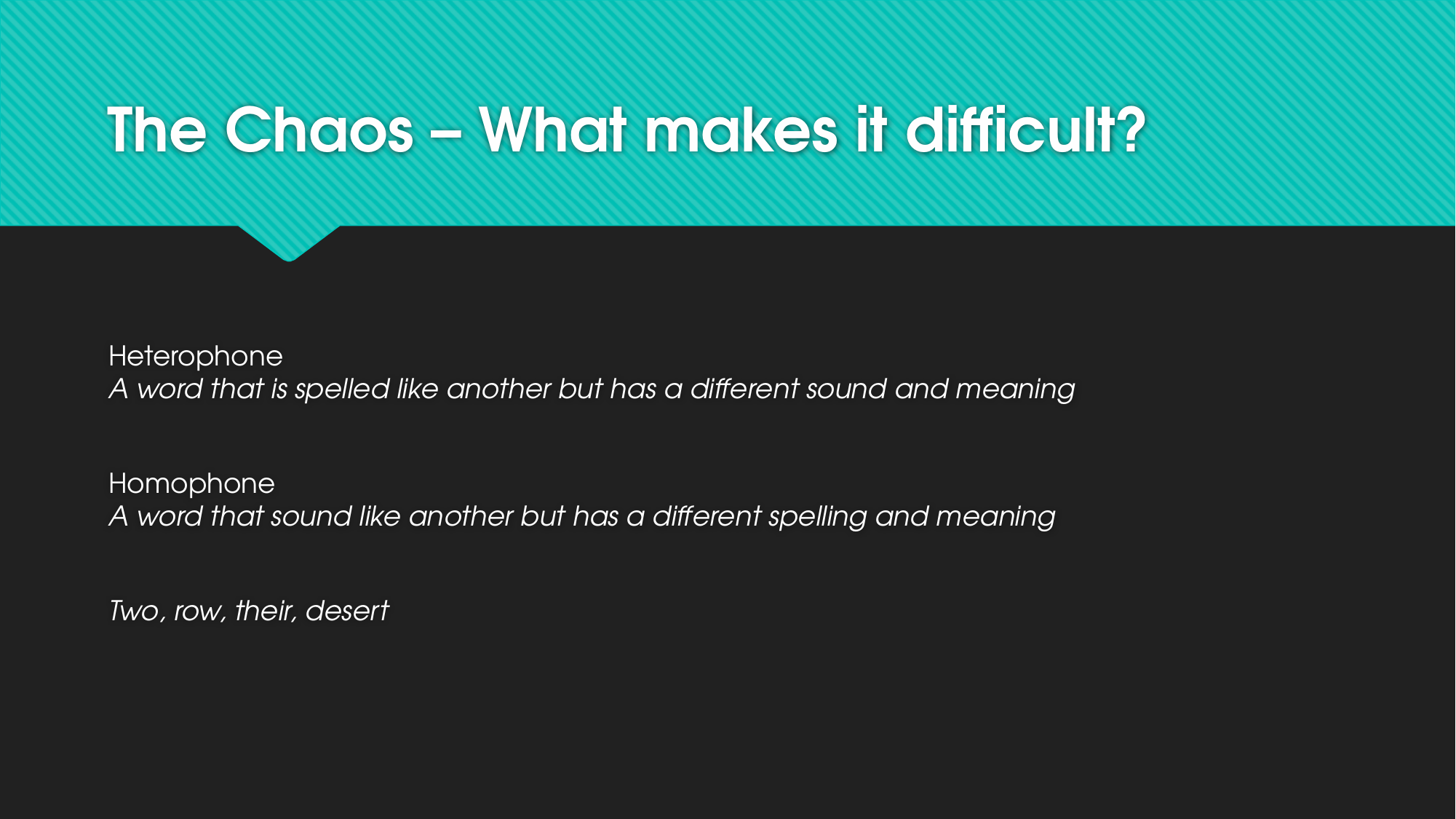

# The Chaos – What makes it difficult?
Heterophone
A word that is spelled like another but has a different sound and meaning

Homophone
A word that sound like another but has a different spelling and meaning

Two, row, their, desert